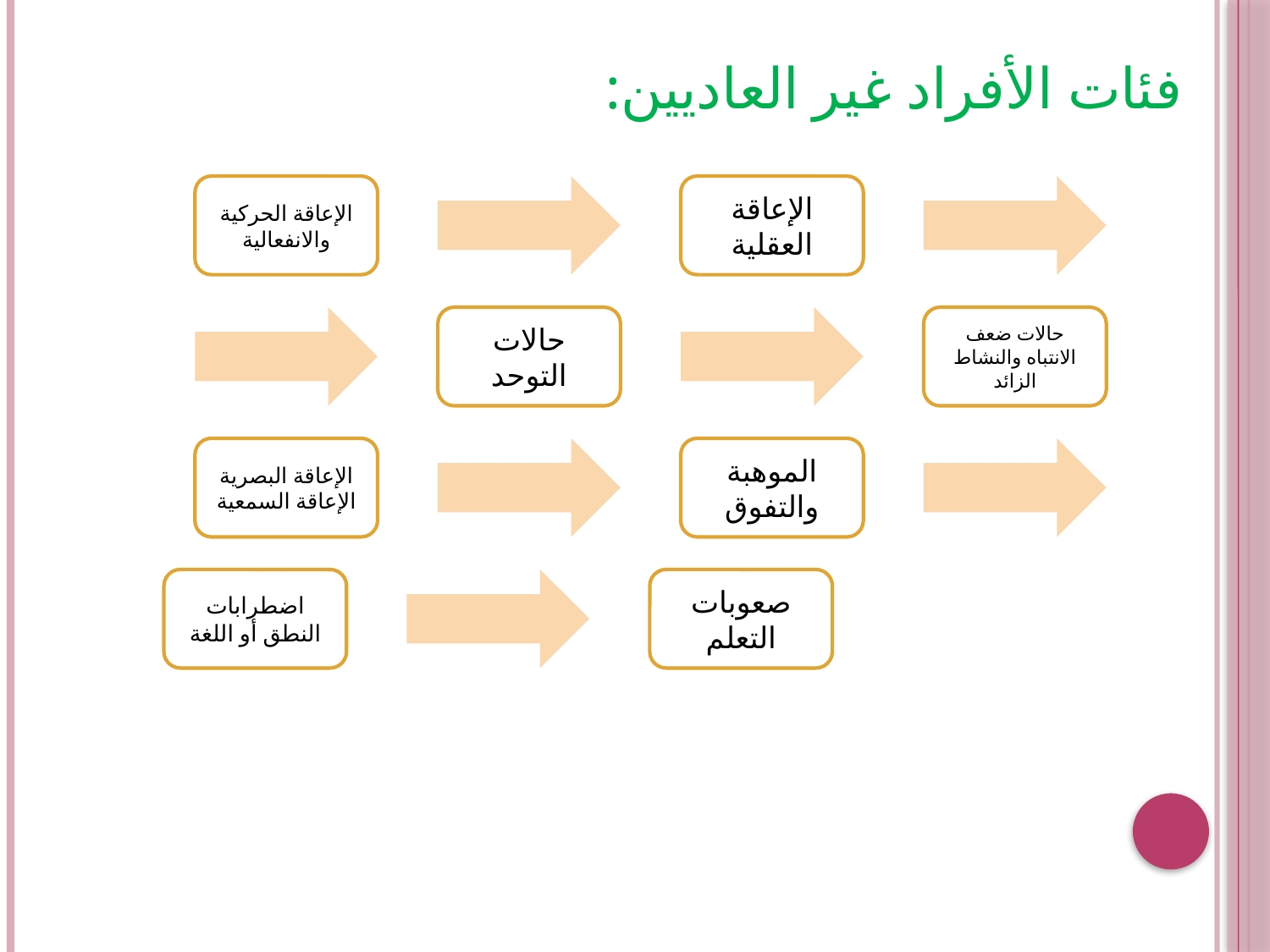

فئات الأفراد غير العاديين:

الموهبة والتفوق
صعوبات التعلم
اضطرابات النطق أو اللغة